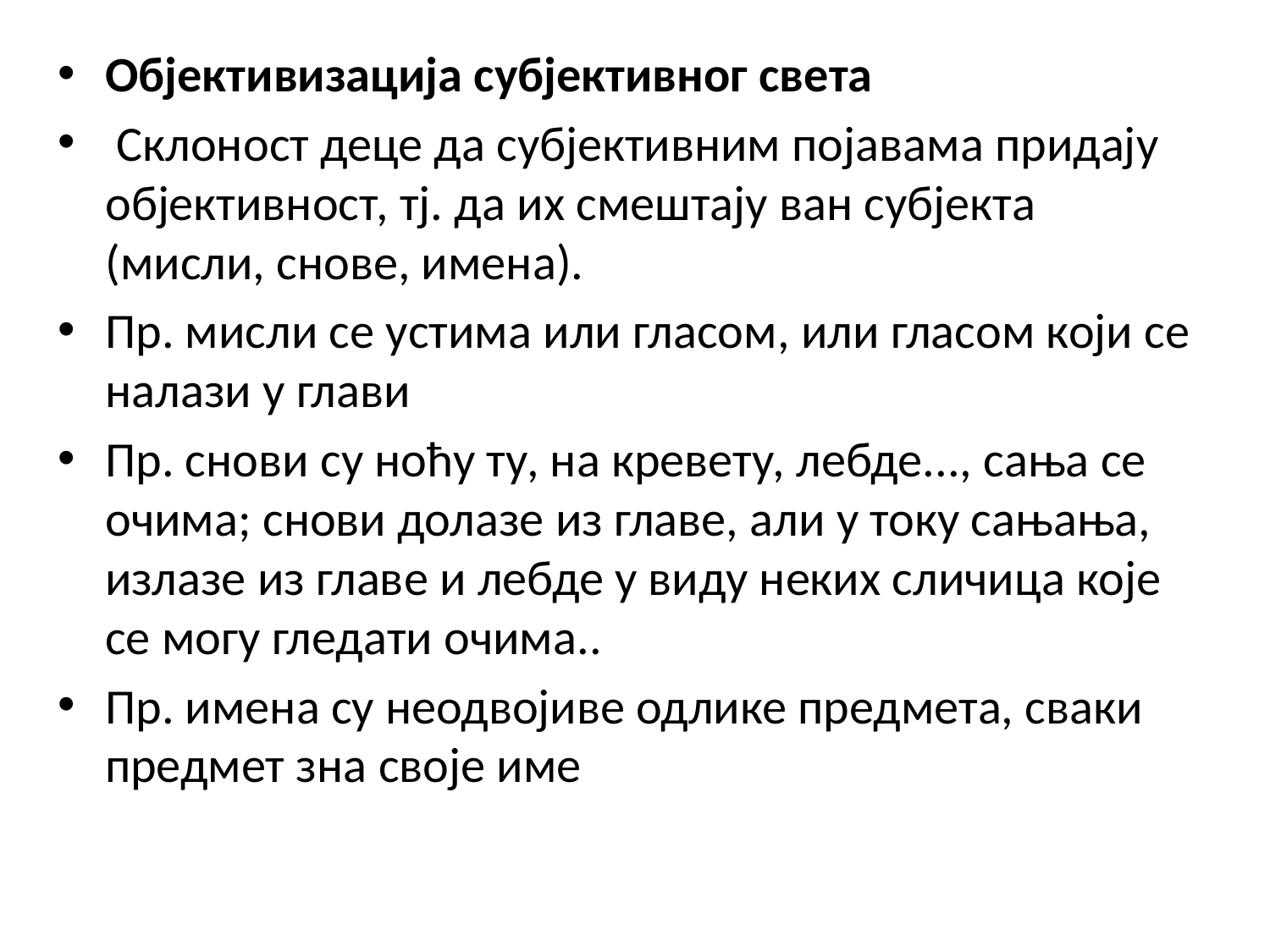

Објективизација субјективног света
 Склоност деце да субјективним појавама придају објективност, тј. да их смештају ван субјекта (мисли, снове, имена).
Пр. мисли се устима или гласом, или гласом који се налази у глави
Пр. снови су ноћу ту, на кревету, лебде..., сања се очима; снови долазе из главе, али у току сањања, излазе из главе и лебде у виду неких сличица које се могу гледати очима..
Пр. имена су неодвојиве одлике предмета, сваки предмет зна своје име